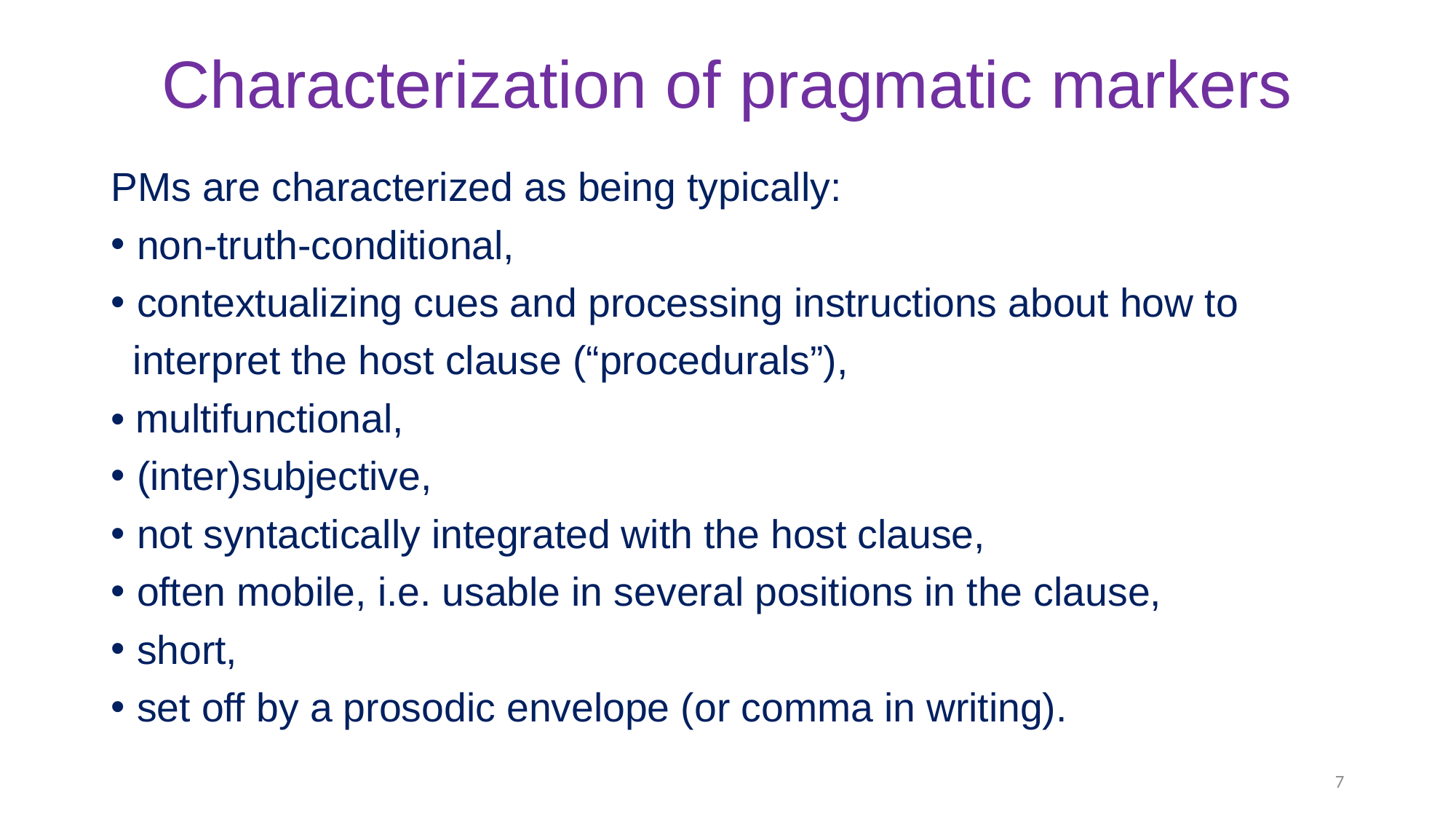

# Characterization of pragmatic markers
PMs are characterized as being typically:
non-truth-conditional,
contextualizing cues and processing instructions about how to
  interpret the host clause (“procedurals”),
• multifunctional,
(inter)subjective,
not syntactically integrated with the host clause,
often mobile, i.e. usable in several positions in the clause,
short,
set off by a prosodic envelope (or comma in writing).

7